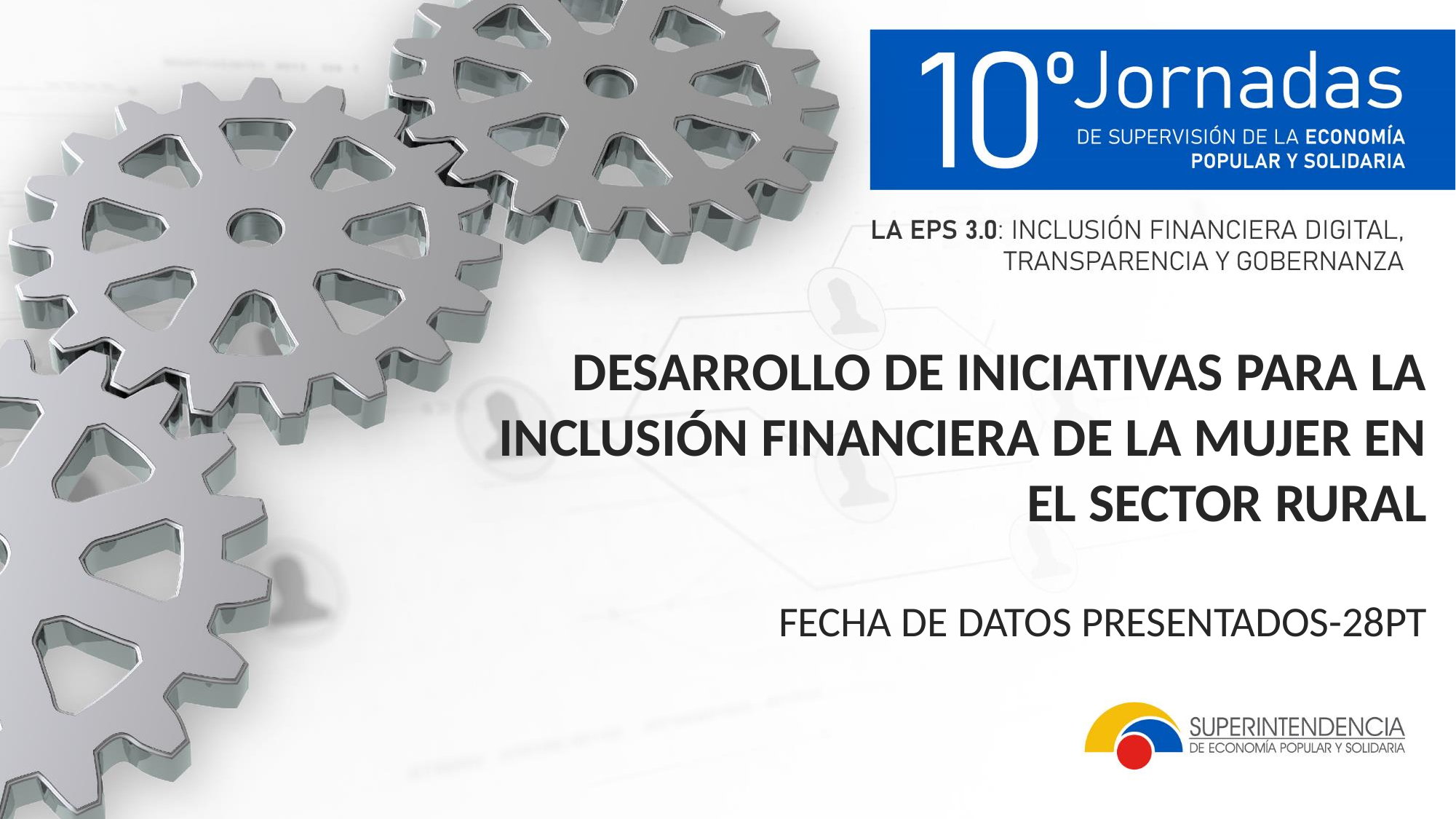

DESARROLLO DE INICIATIVAS PARA LA INCLUSIÓN FINANCIERA DE LA MUJER EN EL SECTOR RURAL
FECHA DE DATOS PRESENTADOS-28PT